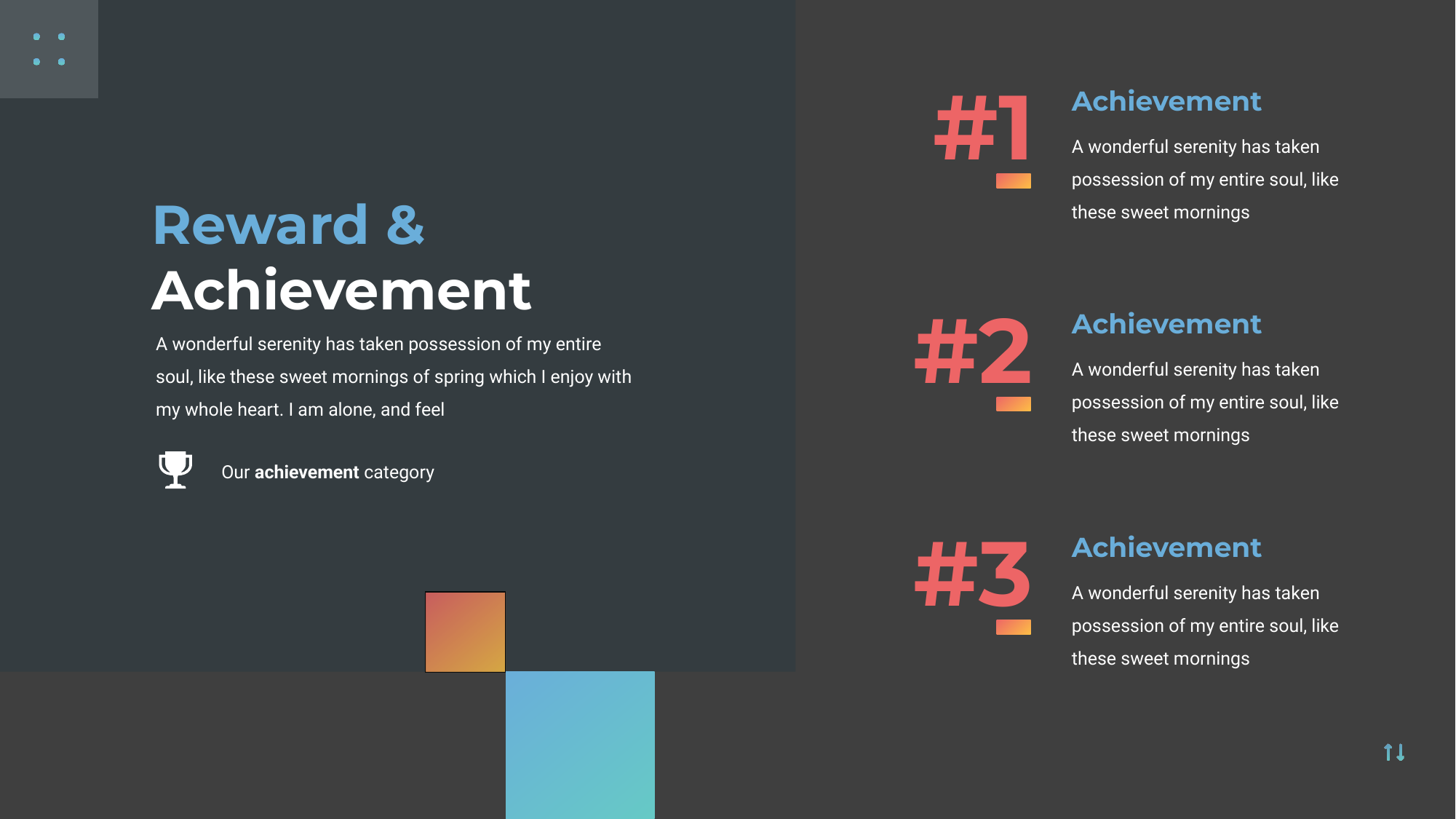

#1
Achievement
A wonderful serenity has taken possession of my entire soul, like these sweet mornings

Reward &
Achievement
#2
Achievement
A wonderful serenity has taken possession of my entire soul, like these sweet mornings of spring which I enjoy with my whole heart. I am alone, and feel
A wonderful serenity has taken possession of my entire soul, like these sweet mornings

Our achievement category
#3
Achievement
A wonderful serenity has taken possession of my entire soul, like these sweet mornings